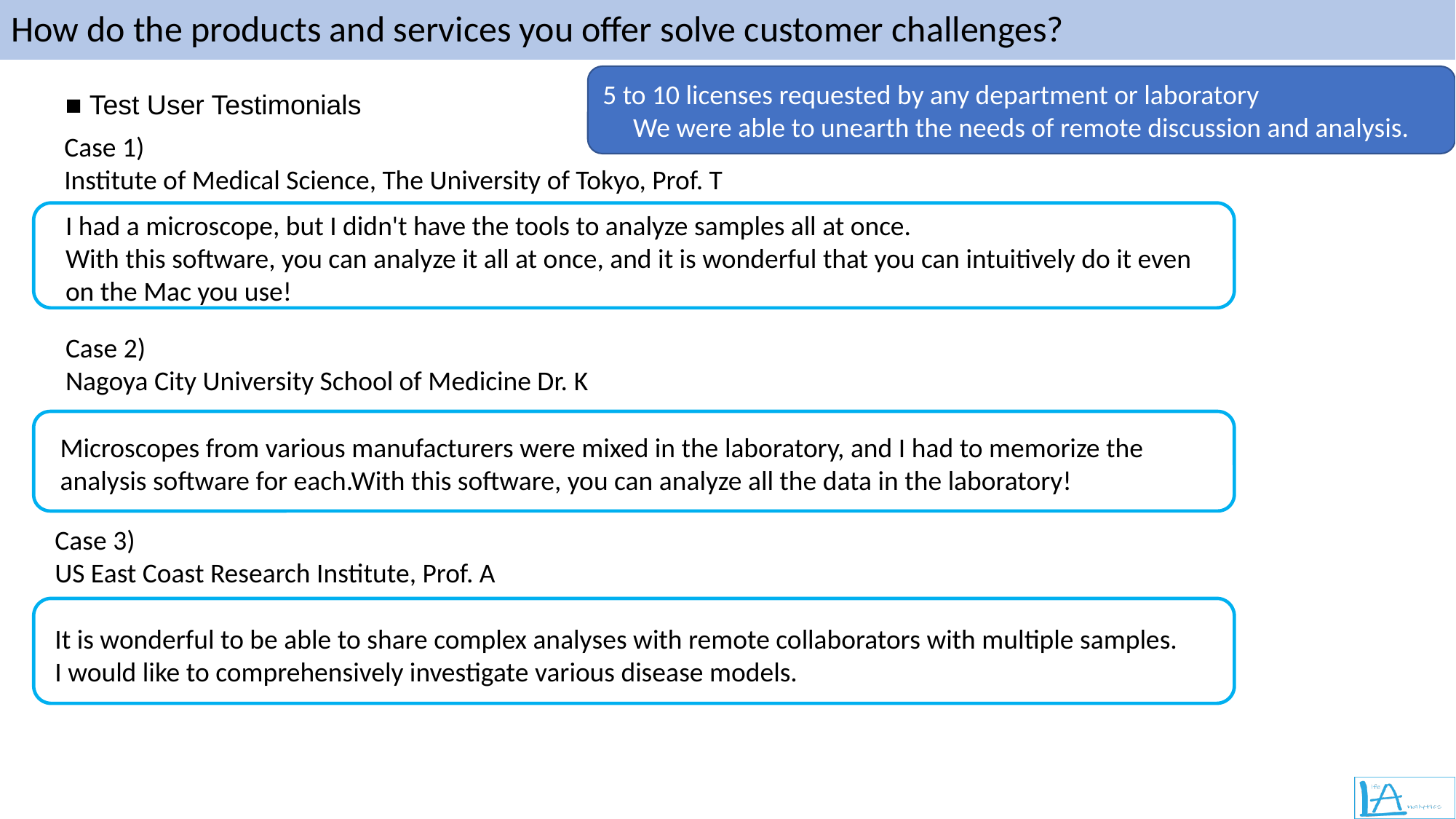

# How do the products and services you offer solve customer challenges?
5 to 10 licenses requested by any department or laboratory
We were able to unearth the needs of remote discussion and analysis.
■ Test User Testimonials
Case 1)
Institute of Medical Science, The University of Tokyo, Prof. T
I had a microscope, but I didn't have the tools to analyze samples all at once.
With this software, you can analyze it all at once, and it is wonderful that you can intuitively do it even on the Mac you use!

Case 2)
Nagoya City University School of Medicine Dr. K

Microscopes from various manufacturers were mixed in the laboratory, and I had to memorize the analysis software for each.With this software, you can analyze all the data in the laboratory!
Case 3)
US East Coast Research Institute, Prof. A

It is wonderful to be able to share complex analyses with remote collaborators with multiple samples.
I would like to comprehensively investigate various disease models.